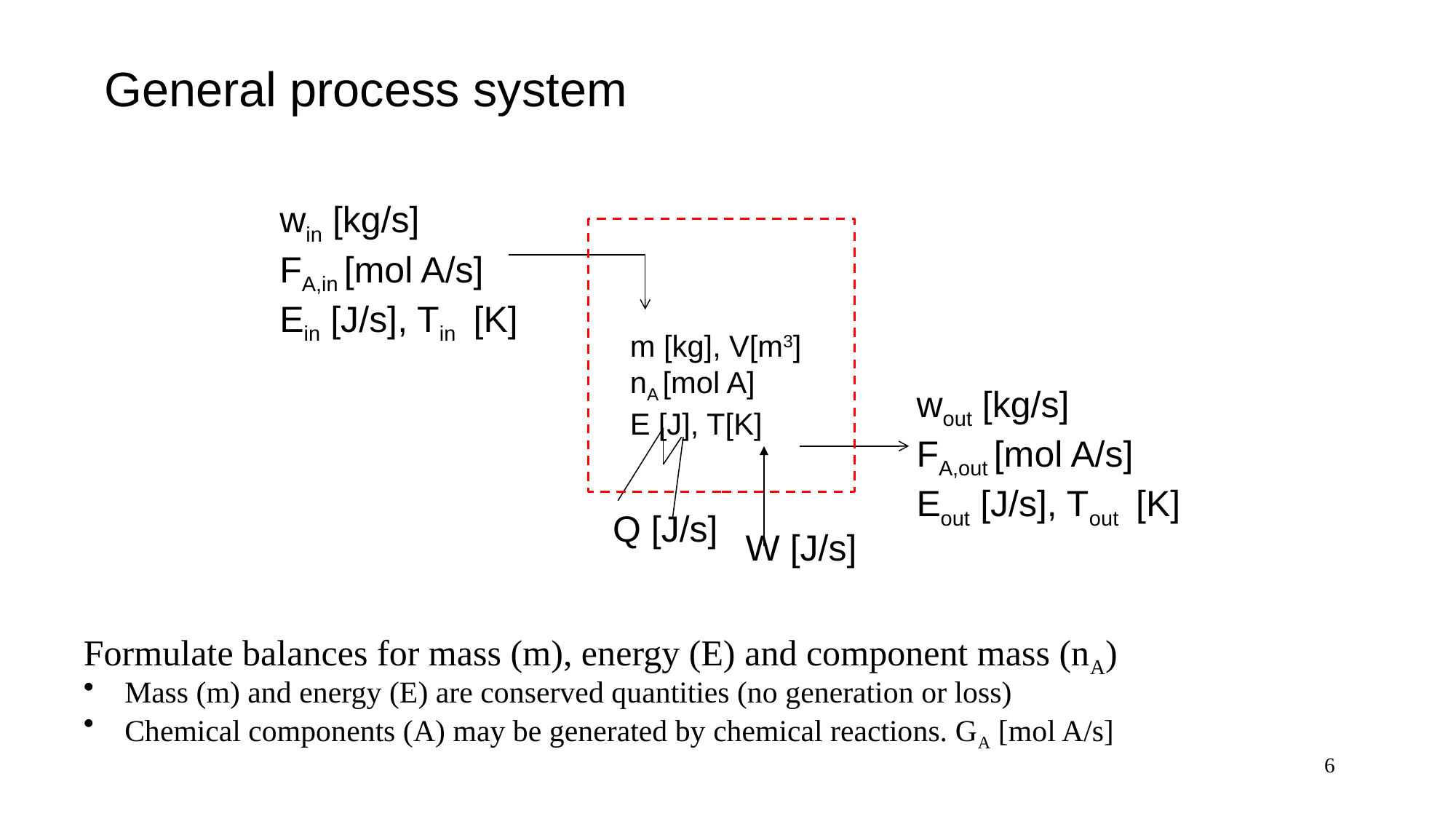

General process system
win [kg/s]
FA,in [mol A/s]
Ein [J/s], Tin   [K]

m [kg], V[m3]
nA [mol A]
E [J], T[K]
wout [kg/s]
FA,out [mol A/s]
Eout [J/s], Tout   [K]
Q [J/s]
W [J/s]
Formulate balances for mass (m), energy (E) and component mass (nA)
Mass (m) and energy (E) are conserved quantities (no generation or loss)
Chemical components (A) may be generated by chemical reactions. GA [mol A/s]

6